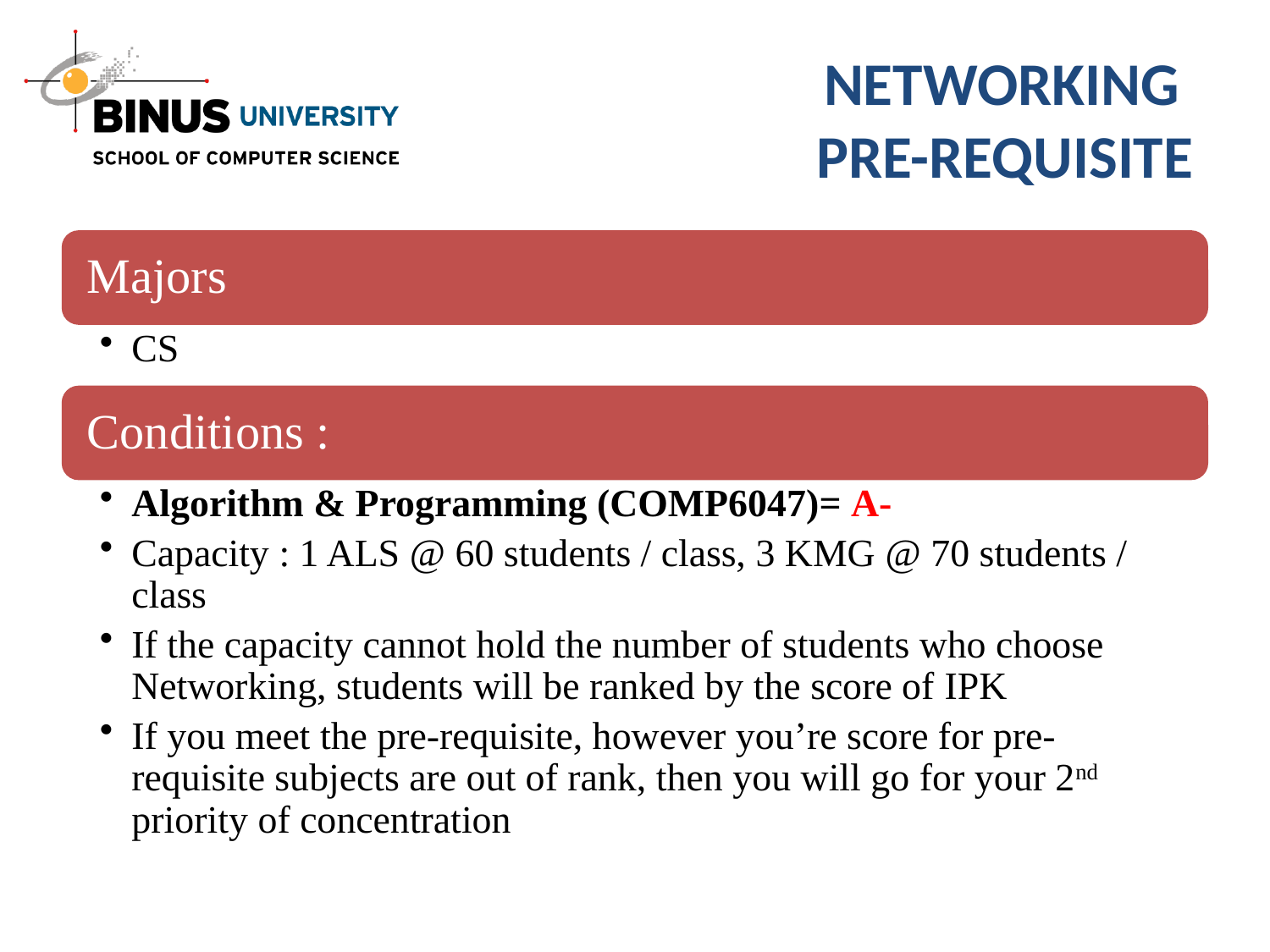

# networking pre-requisite
Majors
CS
Conditions :
Algorithm & Programming (COMP6047)= A-
Capacity : 1 ALS @ 60 students / class, 3 KMG @ 70 students / class
If the capacity cannot hold the number of students who choose Networking, students will be ranked by the score of IPK
If you meet the pre-requisite, however you’re score for pre-requisite subjects are out of rank, then you will go for your 2nd priority of concentration